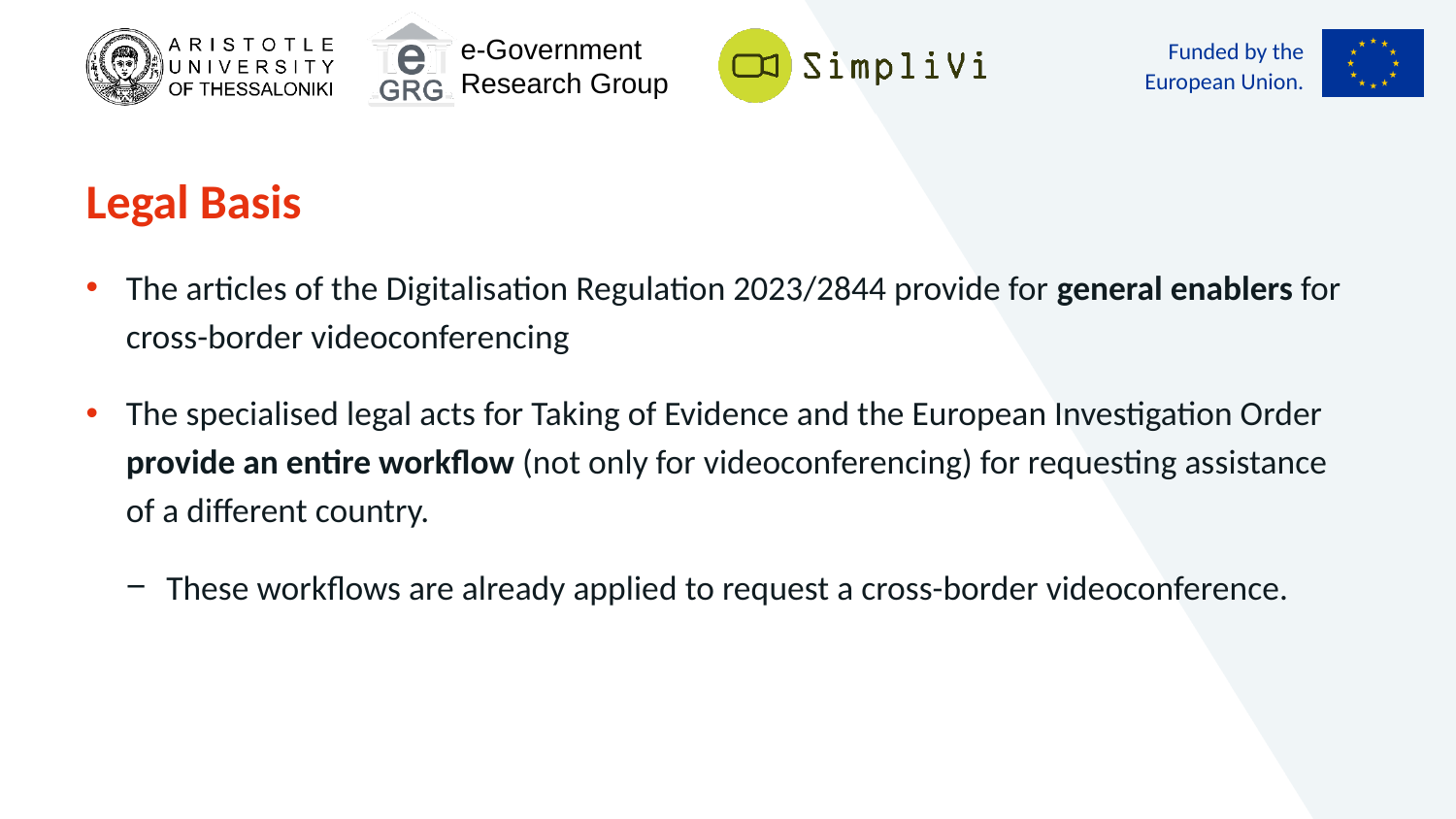

# Legal Basis
The articles of the Digitalisation Regulation 2023/2844 provide for general enablers for cross-border videoconferencing
The specialised legal acts for Taking of Evidence and the European Investigation Order provide an entire workflow (not only for videoconferencing) for requesting assistance of a different country.
These workflows are already applied to request a cross-border videoconference.